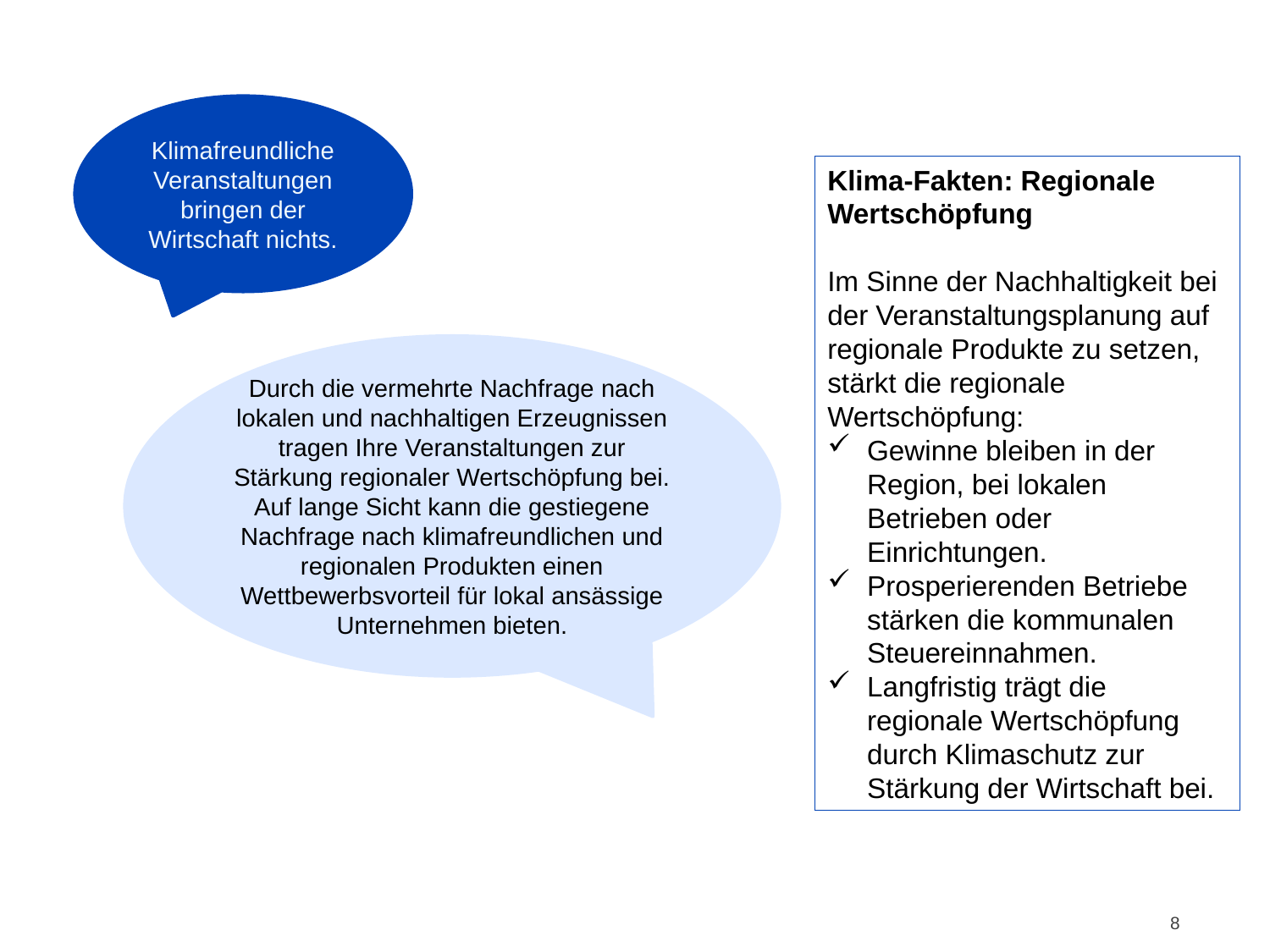

# Argumente 8
Klimafreundliche Veranstaltungen bringen der Wirtschaft nichts.
Klima-Fakten: Regionale Wertschöpfung

Im Sinne der Nachhaltigkeit bei der Veranstaltungsplanung auf regionale Produkte zu setzen, stärkt die regionale Wertschöpfung:
Gewinne bleiben in der Region, bei lokalen Betrieben oder Einrichtungen.
Prosperierenden Betriebe stärken die kommunalen Steuereinnahmen.
Langfristig trägt die regionale Wertschöpfung durch Klimaschutz zur Stärkung der Wirtschaft bei.
Durch die vermehrte Nachfrage nach lokalen und nachhaltigen Erzeugnissen tragen Ihre Veranstaltungen zur Stärkung regionaler Wertschöpfung bei. Auf lange Sicht kann die gestiegene Nachfrage nach klimafreundlichen und regionalen Produkten einen Wettbewerbsvorteil für lokal ansässige Unternehmen bieten.